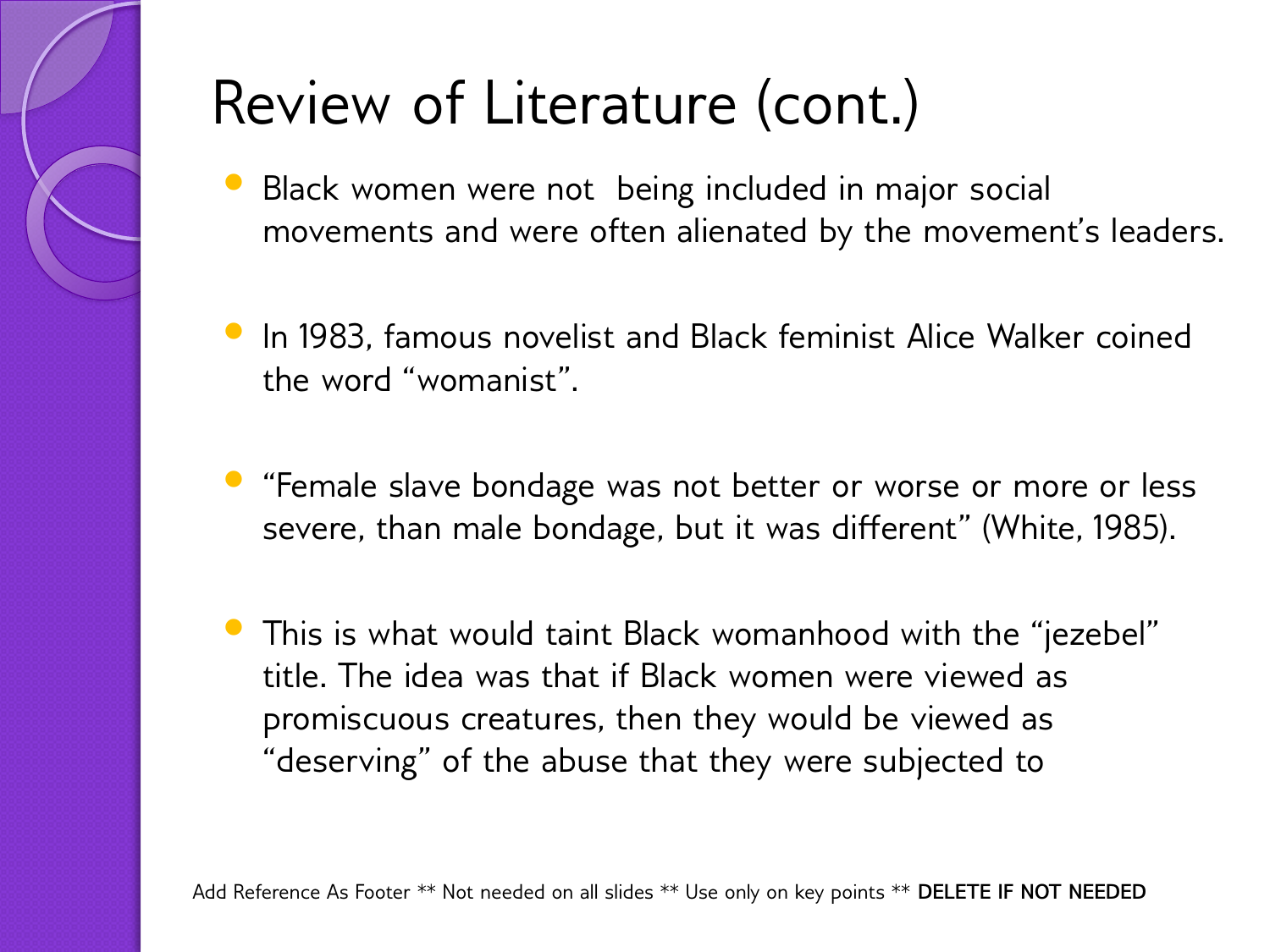

# Review of Literature (cont.)
Black women were not  being included in major social movements and were often alienated by the movement’s leaders.

In 1983, famous novelist and Black feminist Alice Walker coined the word “womanist”.

“Female slave bondage was not better or worse or more or less severe, than male bondage, but it was different” (White, 1985).

This is what would taint Black womanhood with the “jezebel” title. The idea was that if Black women were viewed as promiscuous creatures, then they would be viewed as “deserving” of the abuse that they were subjected to
Add Reference As Footer ** Not needed on all slides ** Use only on key points ** DELETE IF NOT NEEDED